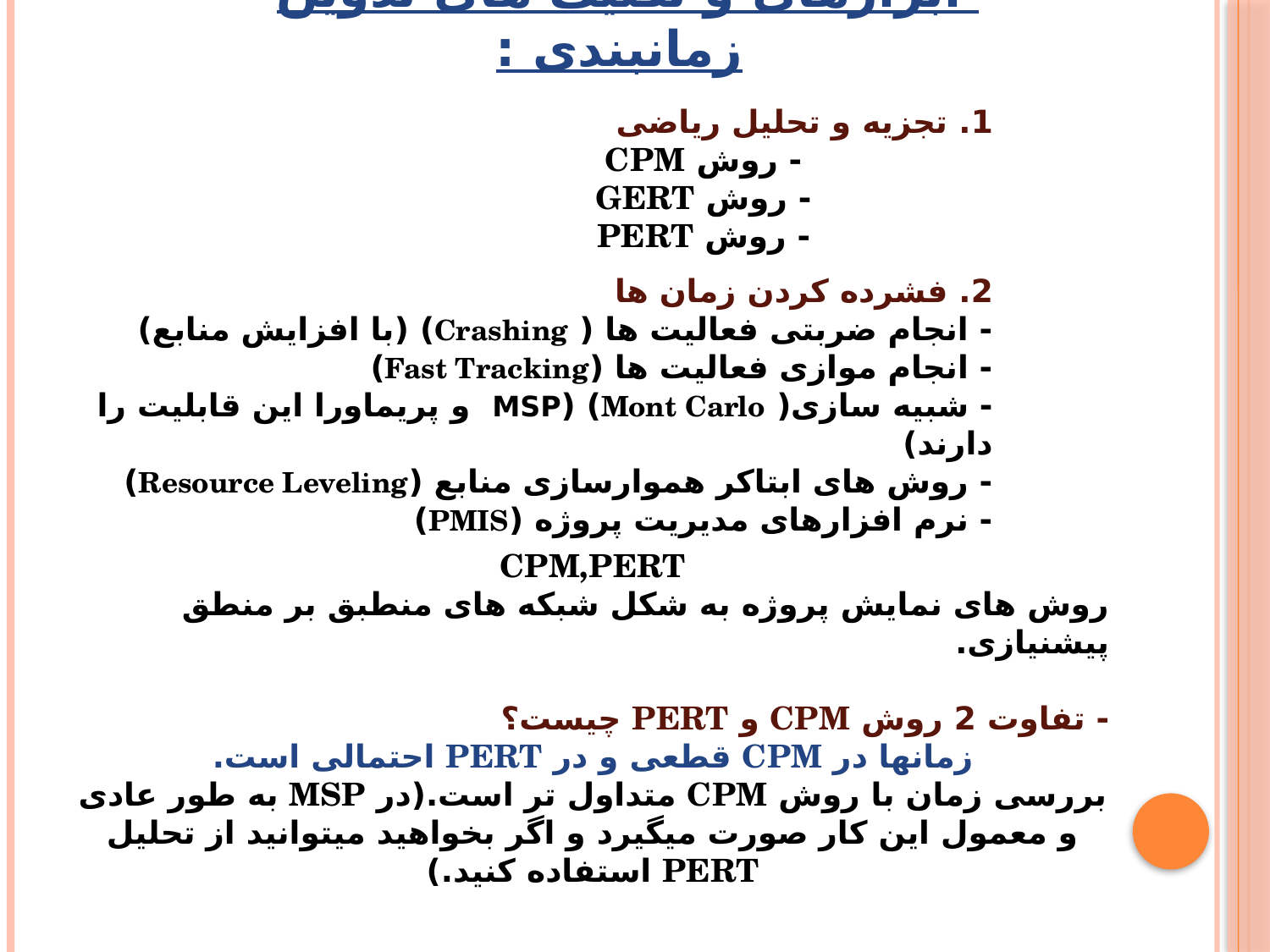

# ابزارهای و تکنیک های تدوین زمانبندی :
1. تجزیه و تحلیل ریاضی
- روش CPM
- روش GERT
- روش PERT

2. فشرده کردن زمان ها
- انجام ضربتی فعالیت ها ( Crashing) (با افزایش منابع)
- انجام موازی فعالیت ها (Fast Tracking)
- شبیه سازی( Mont Carlo) (MSP  و پریماورا این قابلیت را دارند)
- روش های ابتاکر هموارسازی منابع (Resource Leveling)
- نرم افزارهای مدیریت پروژه (PMIS)

CPM,PERT
روش های نمایش پروژه به شکل شبکه های منطبق بر منطق پیشنیازی.

- تفاوت 2 روش CPM و PERT چیست؟
زمانها در CPM قطعی و در PERT احتمالی است.
بررسی زمان با روش CPM متداول تر است.(در MSP به طور عادی و معمول این کار صورت میگیرد و اگر بخواهید میتوانید از تحلیل PERT استفاده کنید.)